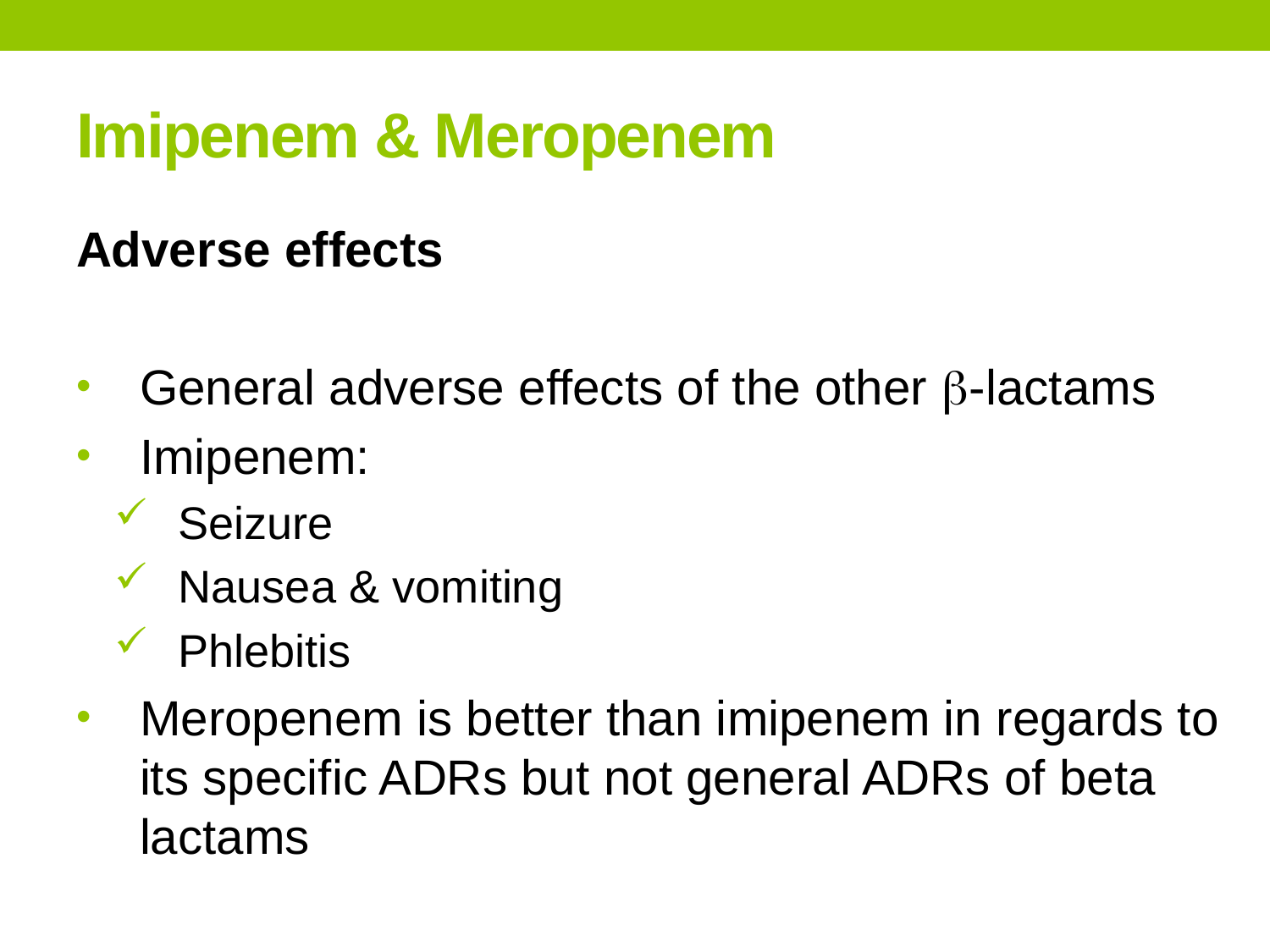

# Imipenem & Meropenem
Adverse effects

General adverse effects of the other β-lactams
Imipenem:
Seizure
Nausea & vomiting
Phlebitis
Meropenem is better than imipenem in regards to its specific ADRs but not general ADRs of beta lactams